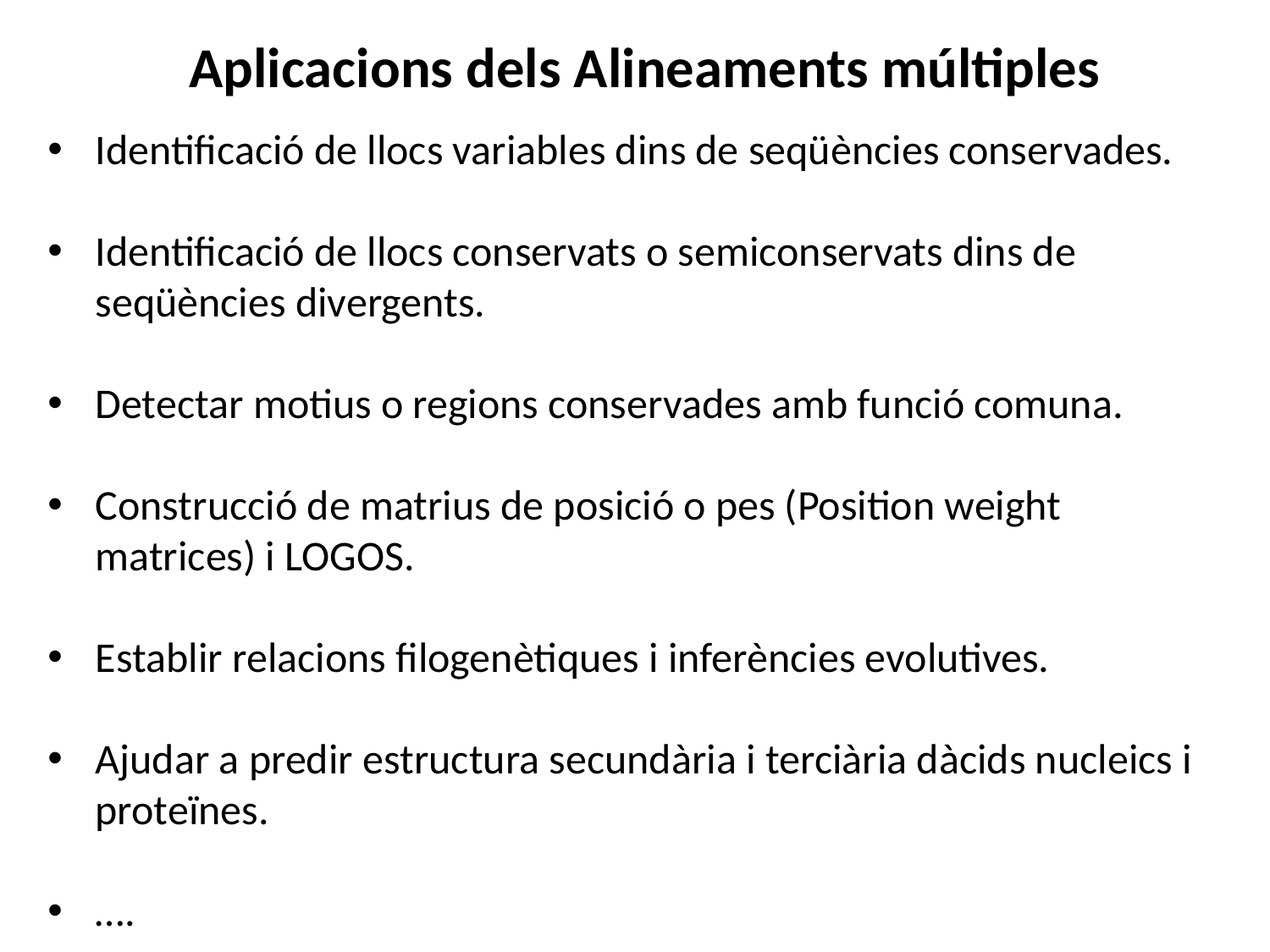

Aplicacions dels Alineaments múltiples
Identificació de llocs variables dins de seqüències conservades.

Identificació de llocs conservats o semiconservats dins de seqüències divergents.

Detectar motius o regions conservades amb funció comuna.

Construcció de matrius de posició o pes (Position weight matrices) i LOGOS.

Establir relacions filogenètiques i inferències evolutives.

Ajudar a predir estructura secundària i terciària dàcids nucleics i proteïnes.

….